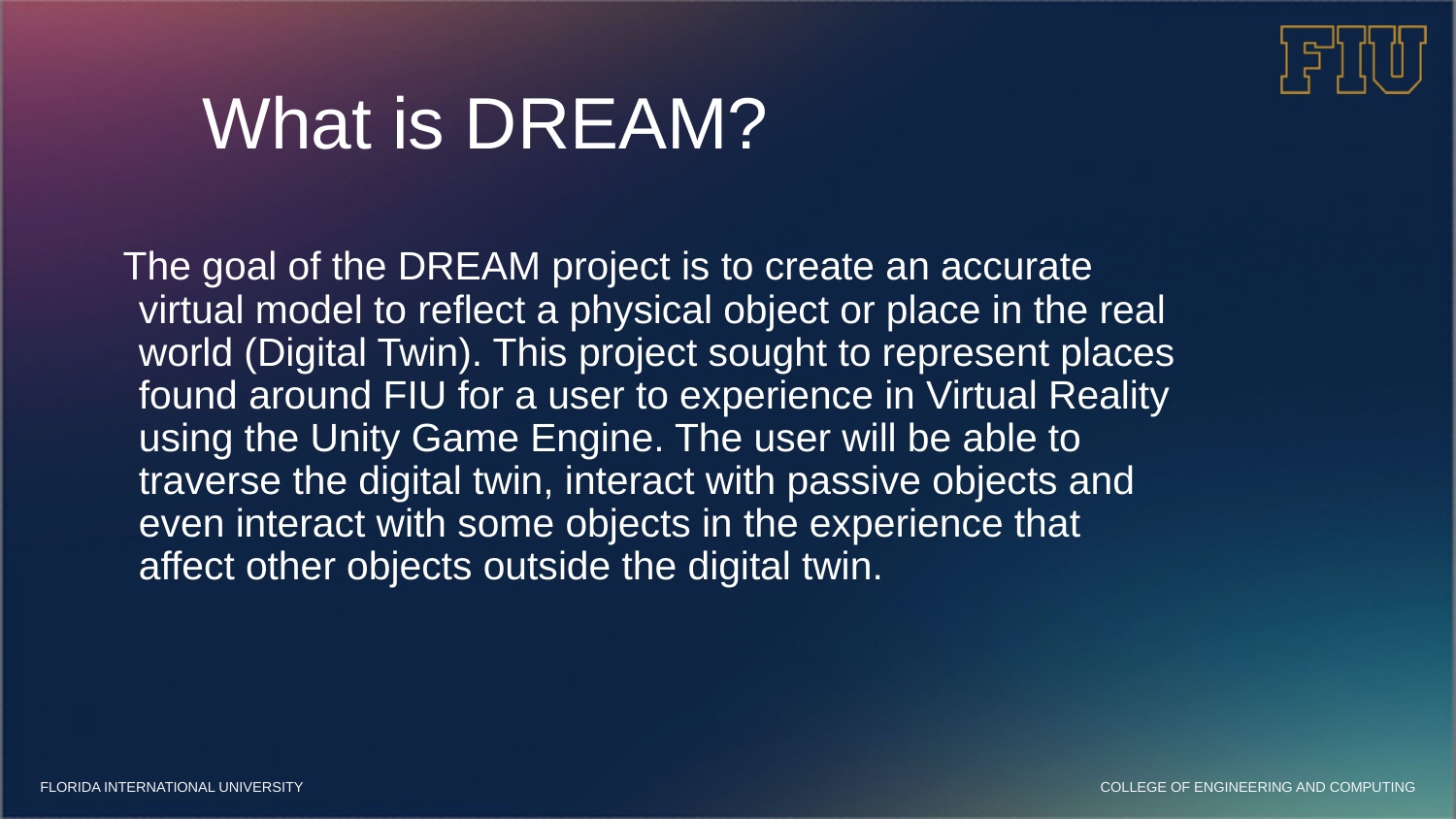

# What is DREAM?
The goal of the DREAM project is to create an accurate virtual model to reflect a physical object or place in the real world (Digital Twin). This project sought to represent places found around FIU for a user to experience in Virtual Reality using the Unity Game Engine. The user will be able to traverse the digital twin, interact with passive objects and even interact with some objects in the experience that affect other objects outside the digital twin.